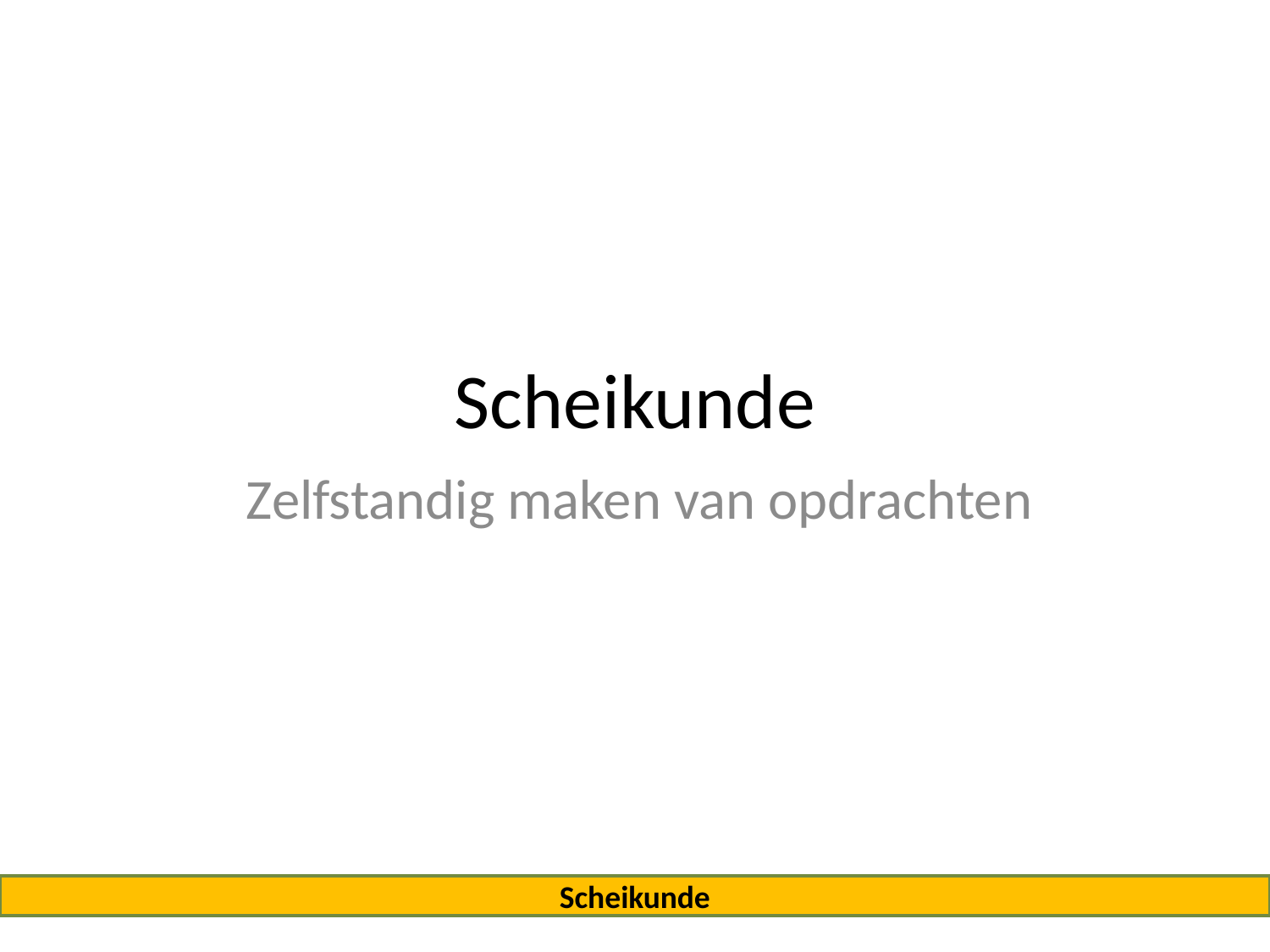

# Scheikunde
Zelfstandig maken van opdrachten
Scheikunde